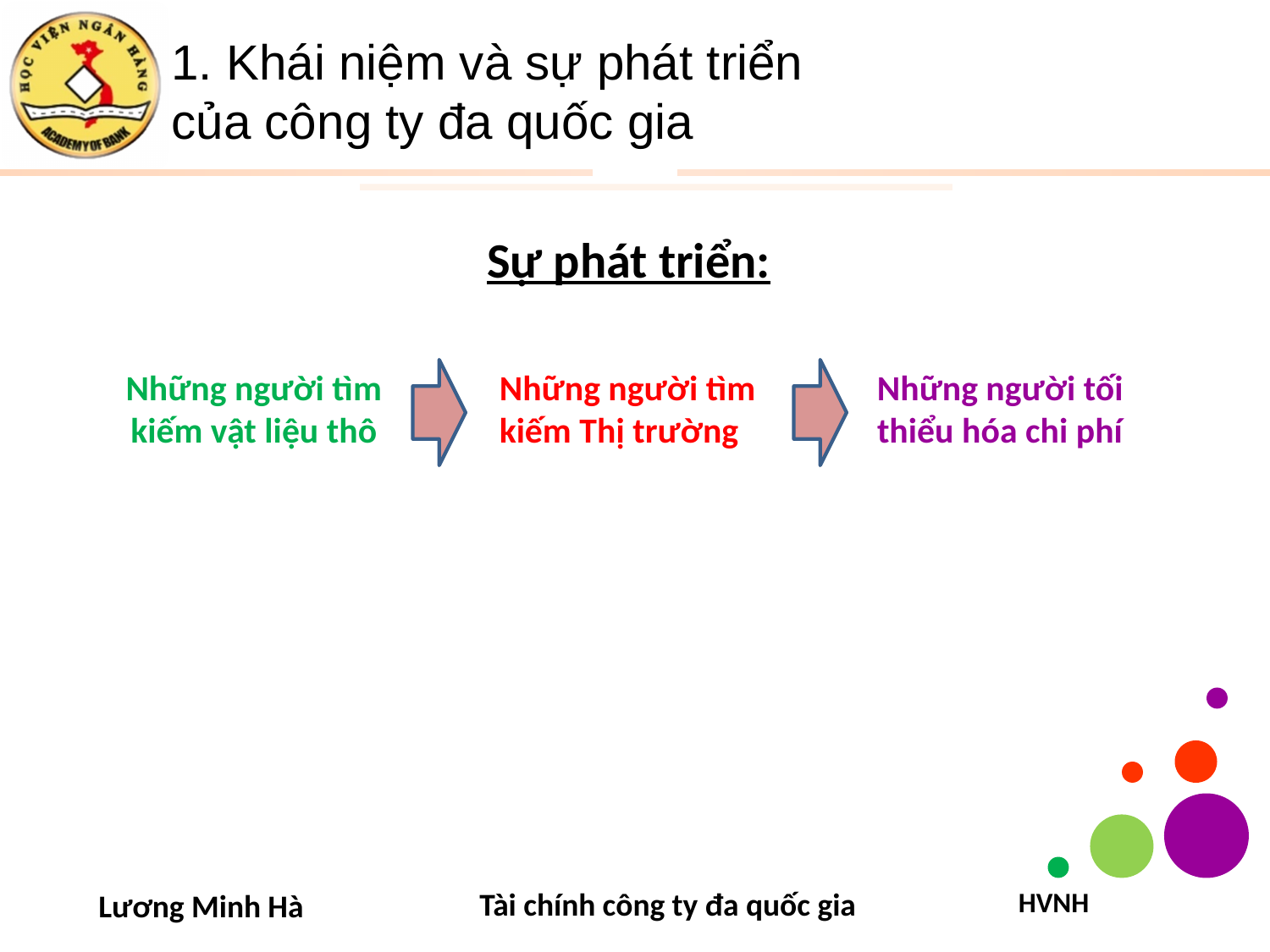

# 1. Khái niệm và sự phát triển của công ty đa quốc gia
Sự phát triển:
Những người tìm kiếm vật liệu thô

Những người tìm kiếm Thị trường

Những người tối thiểu hóa chi phí